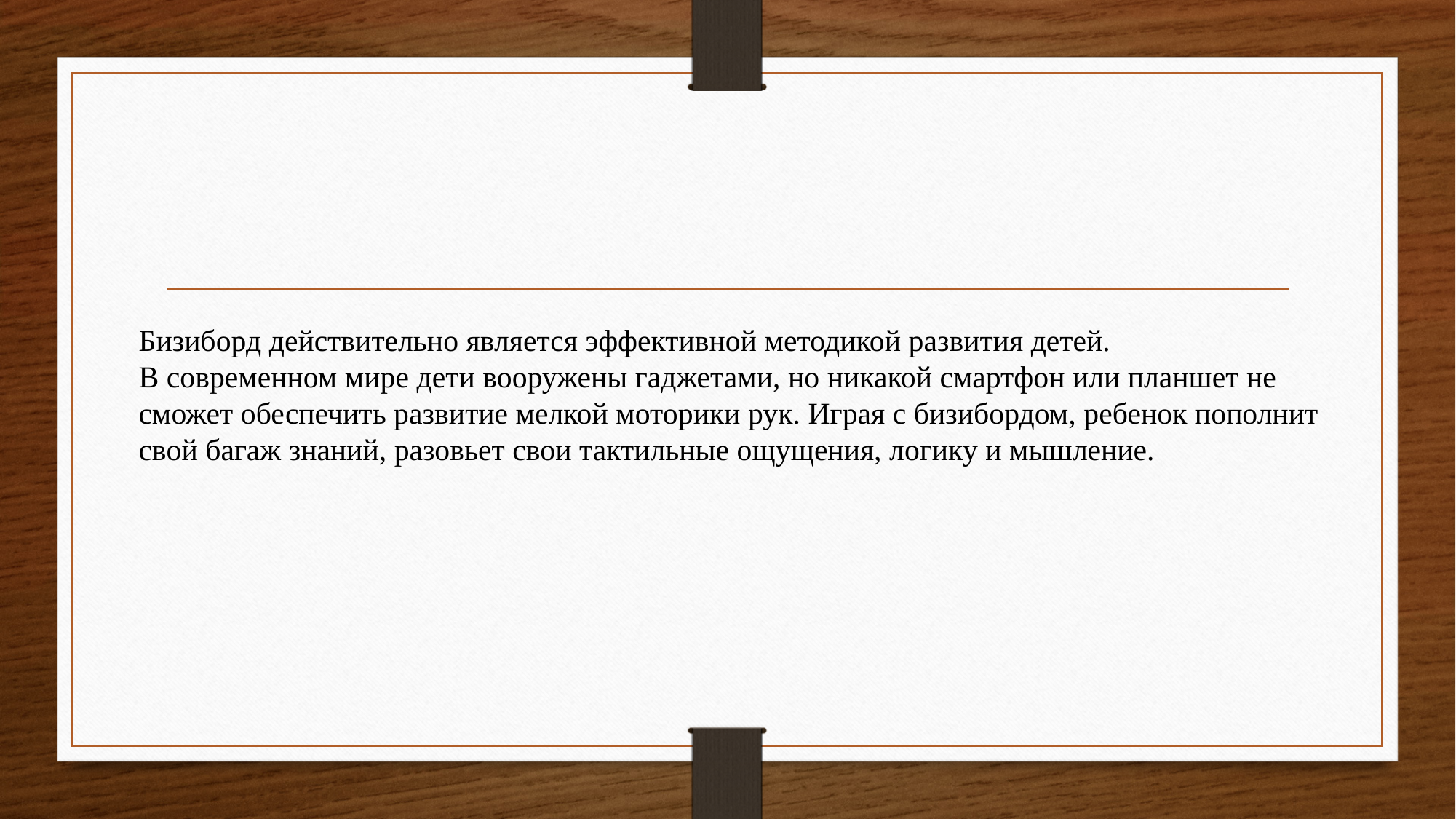

Бизиборд действительно является эффективной методикой развития детей.
В современном мире дети вооружены гаджетами, но никакой смартфон или планшет не сможет обеспечить развитие мелкой моторики рук. Играя с бизибордом, ребенок пополнит свой багаж знаний, разовьет свои тактильные ощущения, логику и мышление.